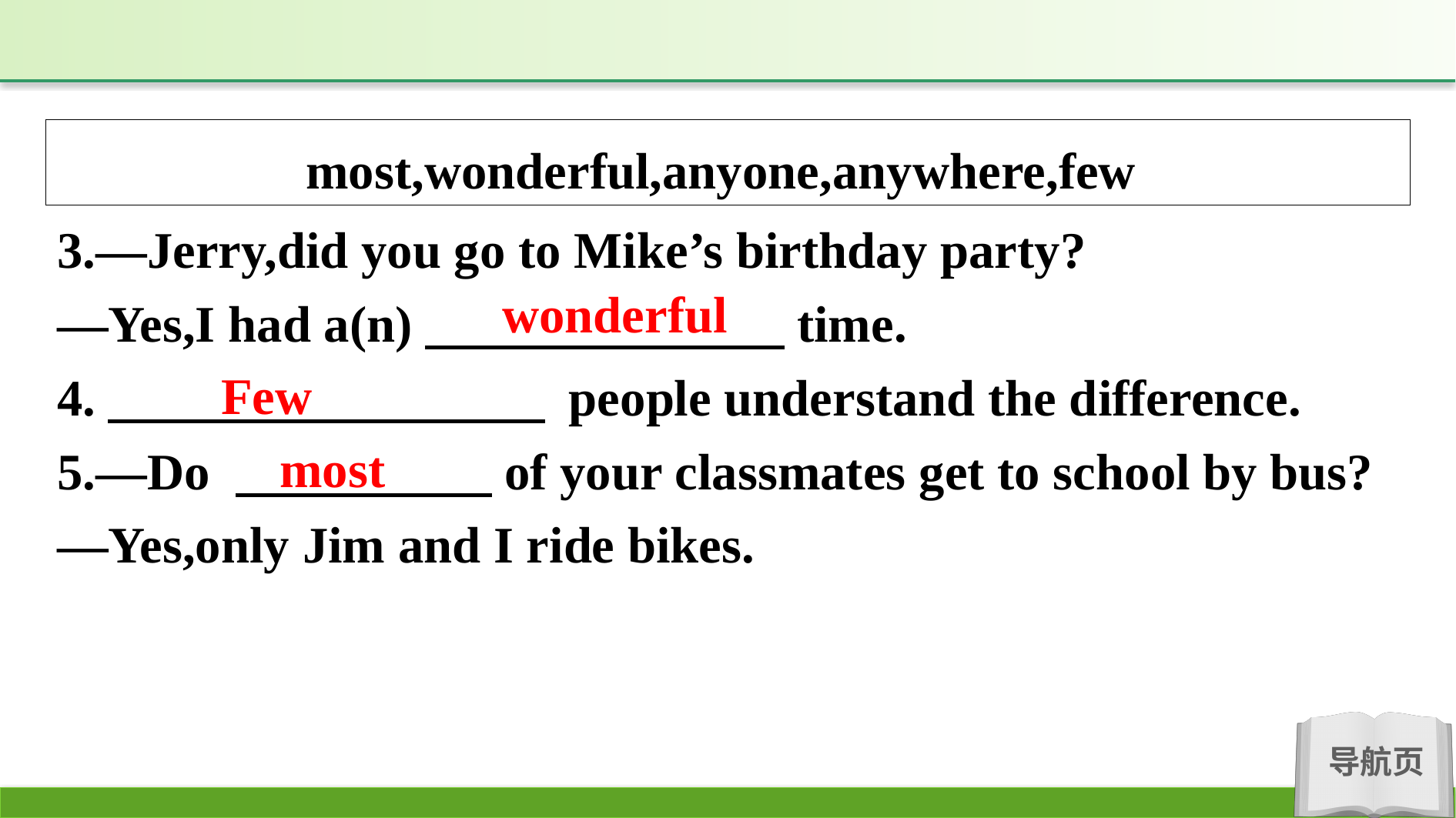

most,wonderful,anyone,anywhere,few
3.—Jerry,did you go to Mike’s birthday party?
—Yes,I had a(n)　　　　　　　time.
4.　　　　　　　　  people understand the difference.
5.—Do 　　　　　of your classmates get to school by bus?
—Yes,only Jim and I ride bikes.
wonderful
Few
most